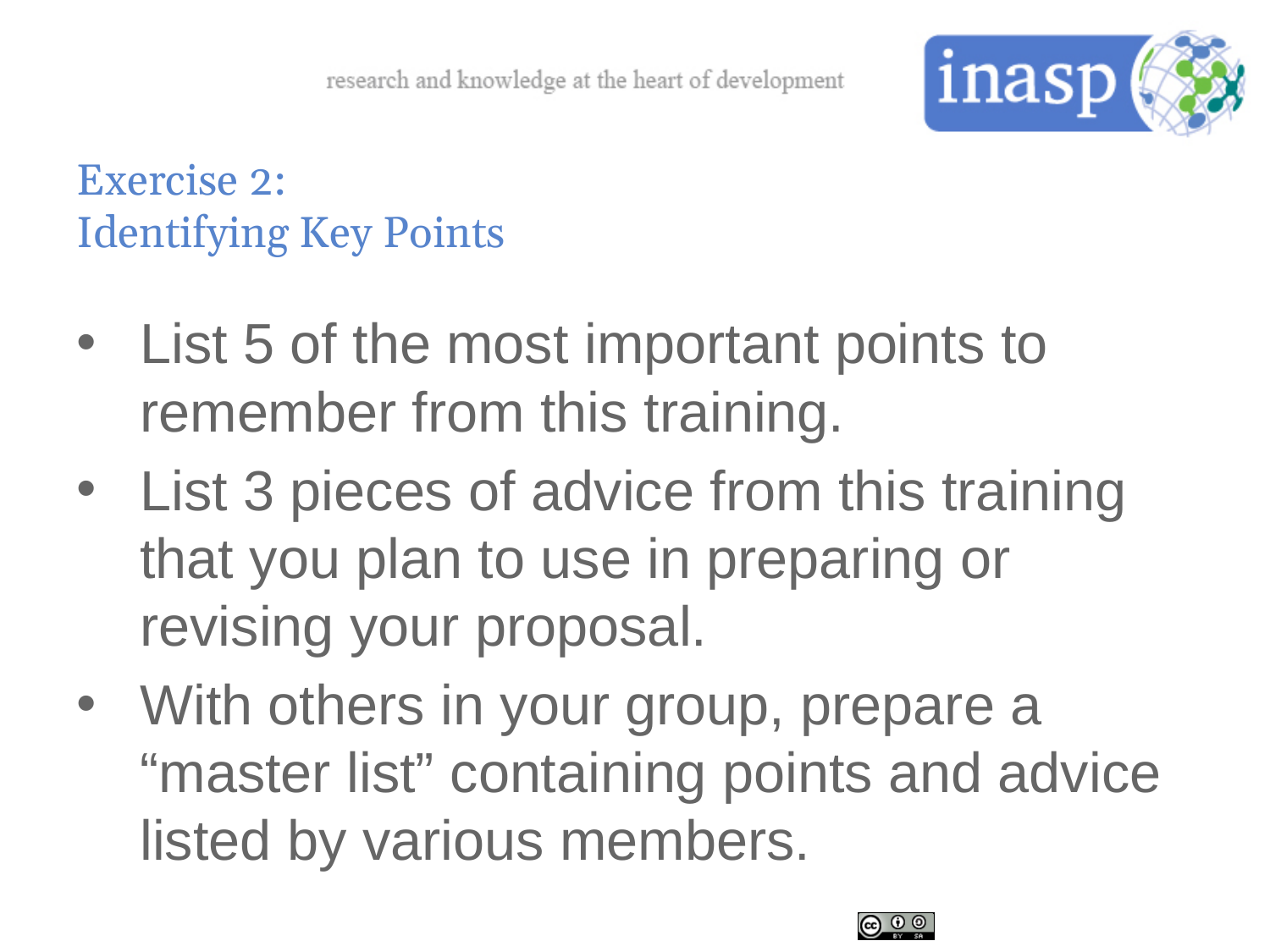

# Exercise 2: Identifying Key Points
List 5 of the most important points to remember from this training.
List 3 pieces of advice from this training that you plan to use in preparing or revising your proposal.
With others in your group, prepare a “master list” containing points and advice listed by various members.